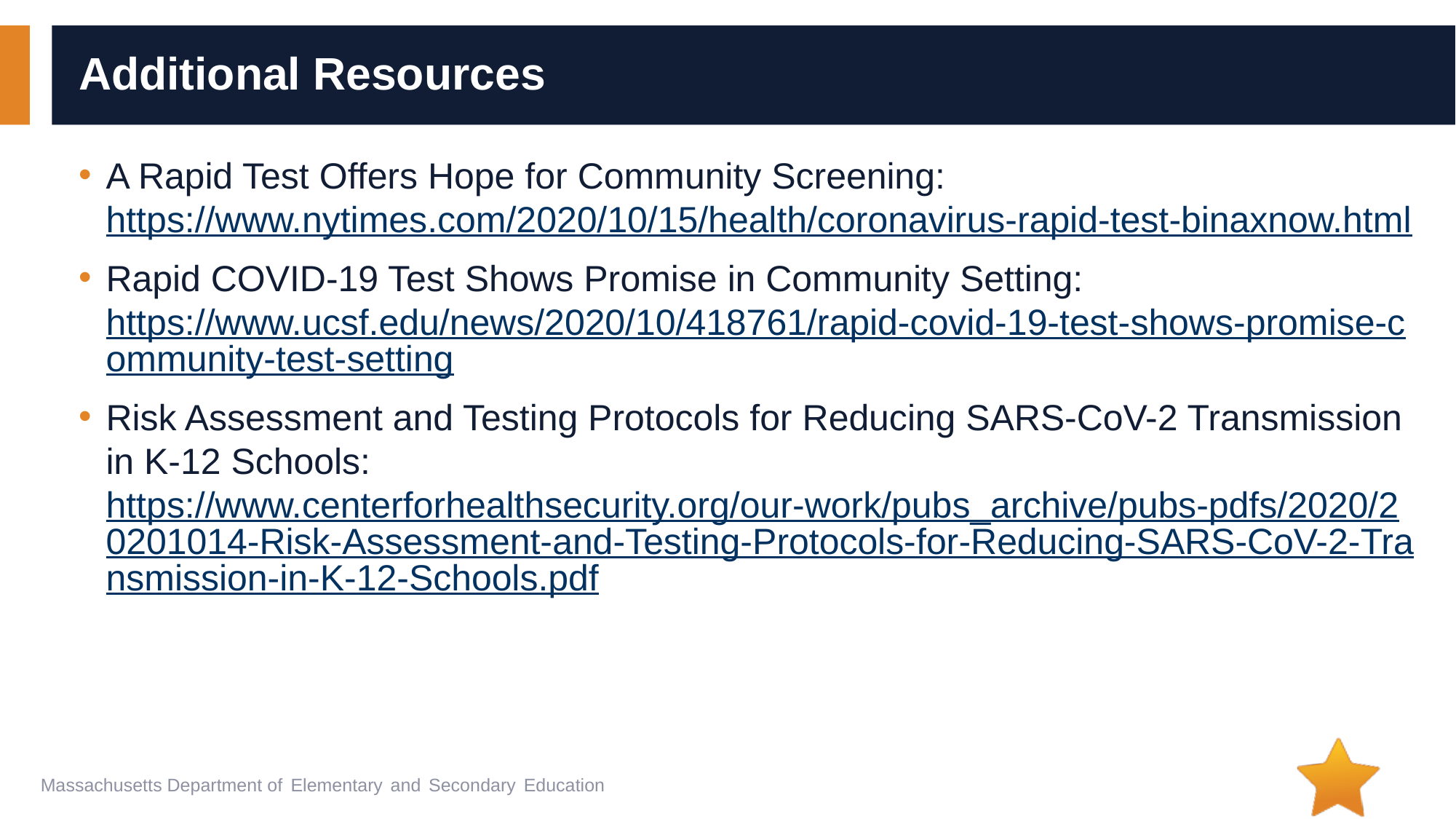

# Additional Resources
A Rapid Test Offers Hope for Community Screening: https://www.nytimes.com/2020/10/15/health/coronavirus-rapid-test-binaxnow.html
Rapid COVID-19 Test Shows Promise in Community Setting: https://www.ucsf.edu/news/2020/10/418761/rapid-covid-19-test-shows-promise-community-test-setting
Risk Assessment and Testing Protocols for Reducing SARS-CoV-2 Transmission in K-12 Schools: https://www.centerforhealthsecurity.org/our-work/pubs_archive/pubs-pdfs/2020/20201014-Risk-Assessment-and-Testing-Protocols-for-Reducing-SARS-CoV-2-Transmission-in-K-12-Schools.pdf